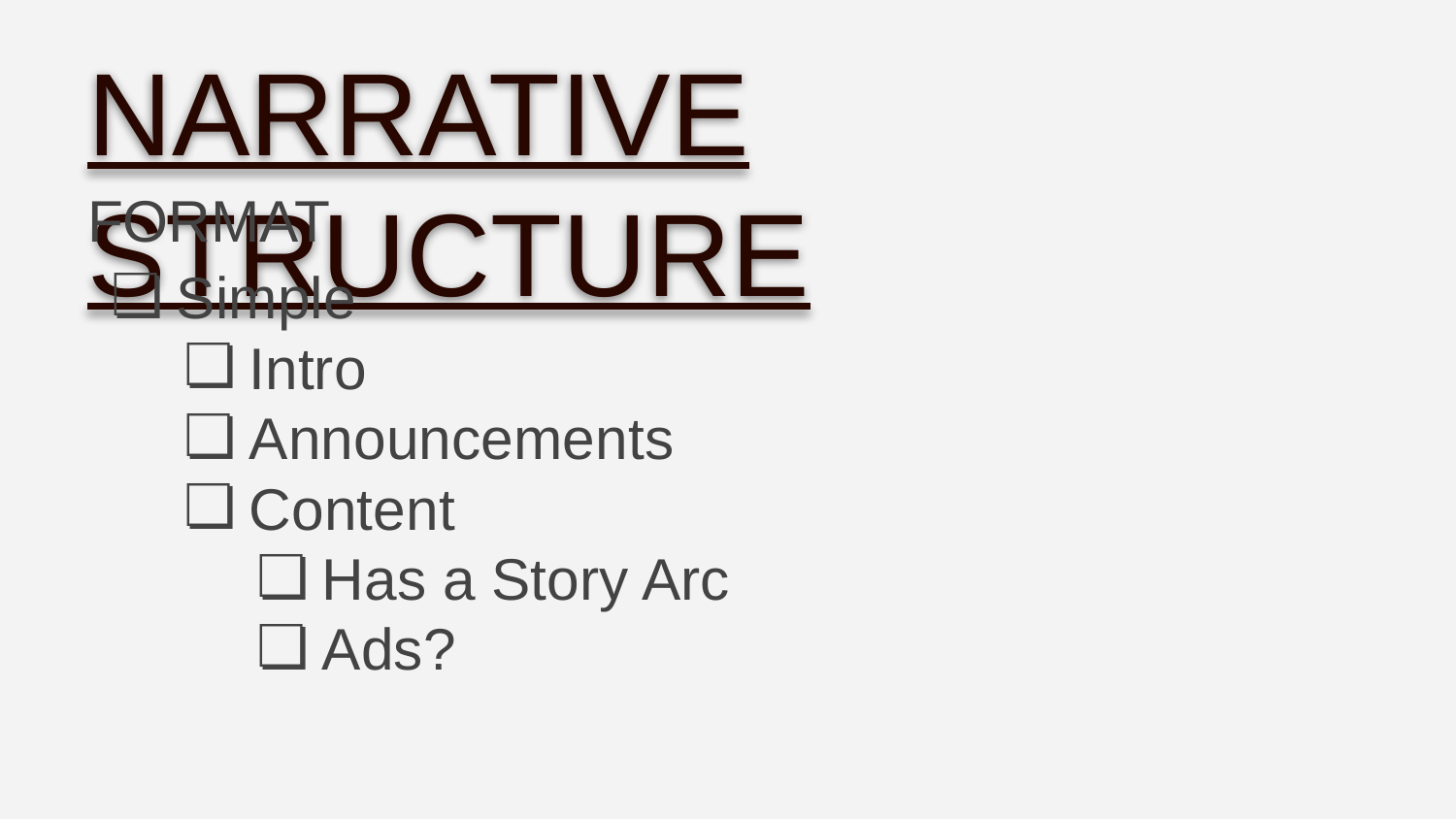

NARRATIVE STRUCTURE
FORMAT
Simple
Intro
Announcements
Content
Has a Story Arc
Ads?